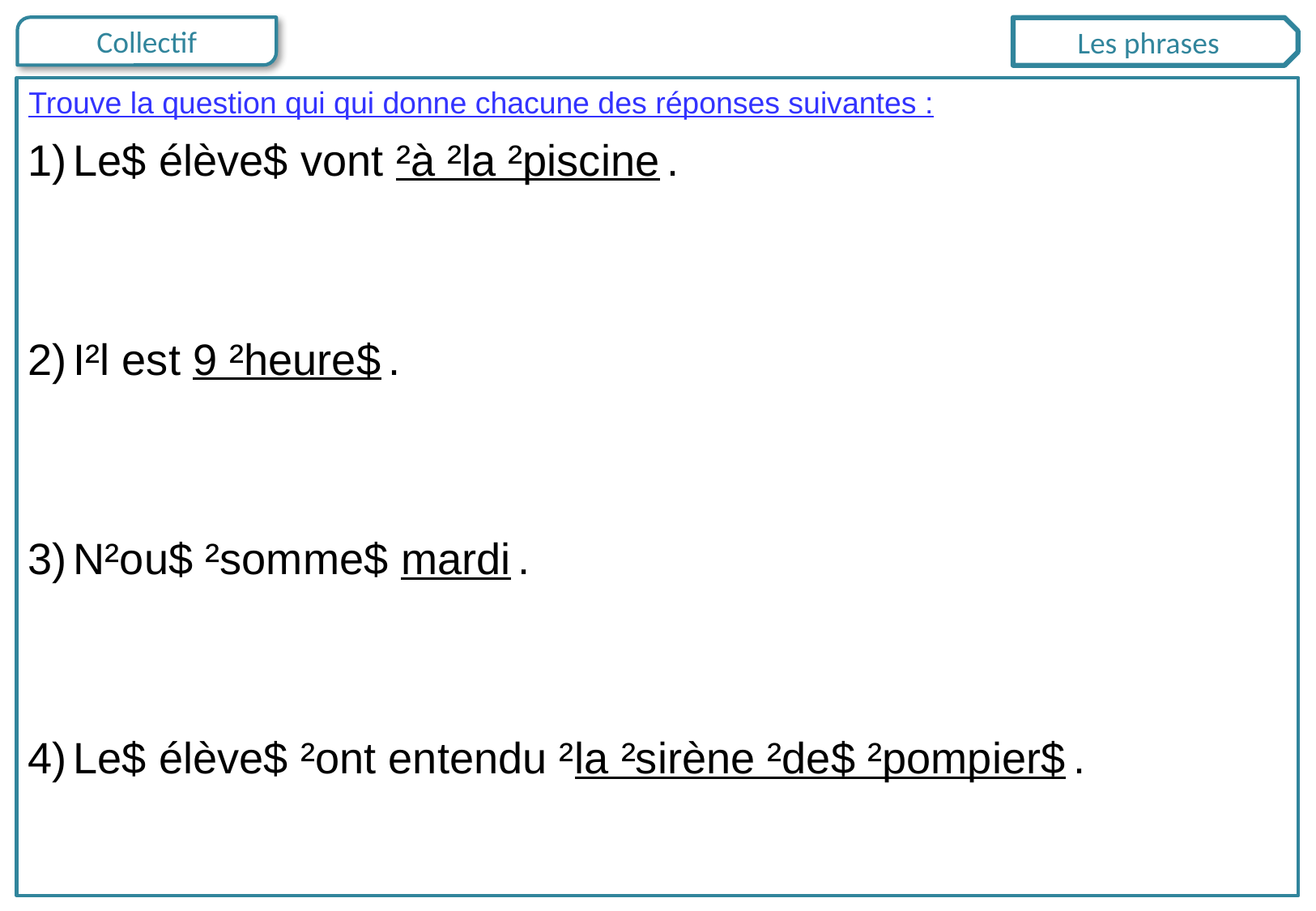

Les phrases
Trouve la question qui qui donne chacune des réponses suivantes :
Le$ élève$ vont ²à ²la ²piscine .
I²l est 9 ²heure$ .
N²ou$ ²somme$ mardi .
Le$ élève$ ²ont entendu ²la ²sirène ²de$ ²pompier$ .